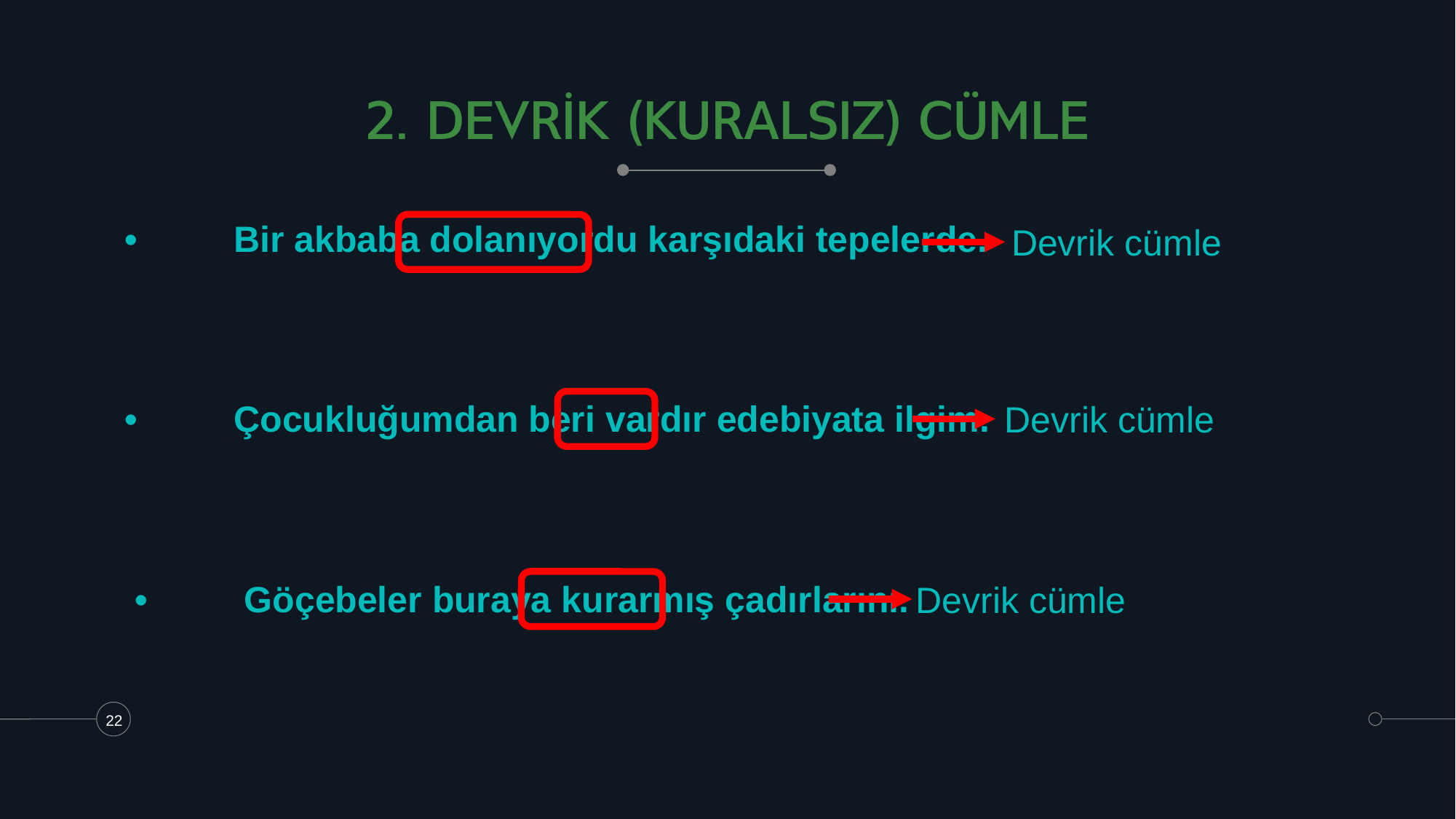

# 2. DEVRİK (KURALSIZ) CÜMLE

Devrik cümle
•	Bir akbaba dolanıyordu karşıdaki tepelerde.

Devrik cümle
•	Çocukluğumdan beri vardır edebiyata ilgim.
Devrik cümle

•	Göçebeler buraya kurarmış çadırlarını.
22